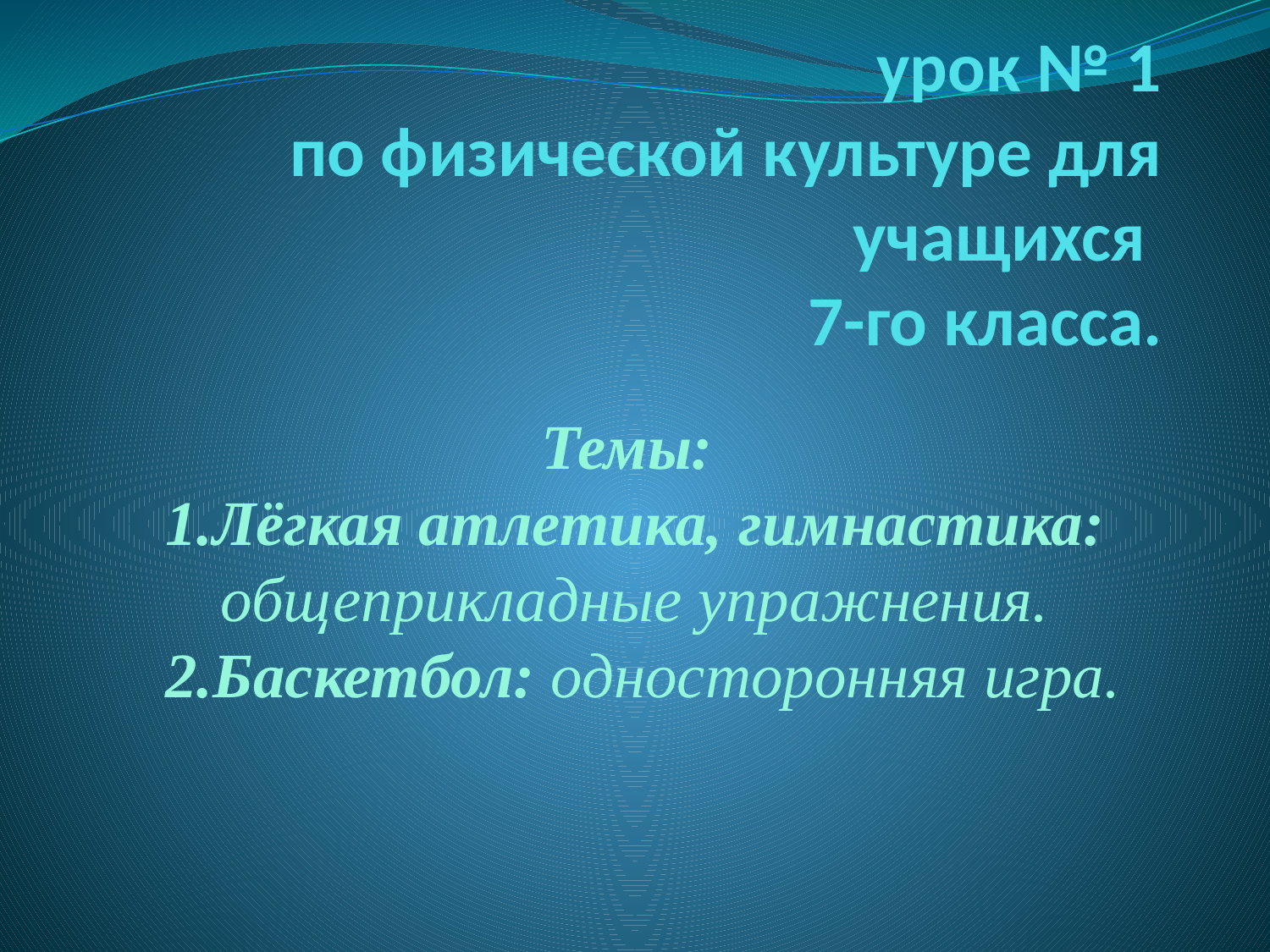

# урок № 1 по физической культуре для учащихся 7-го класса.
Темы:
1.Лёгкая атлетика, гимнастика: общеприкладные упражнения.
 2.Баскетбол: односторонняя игра.